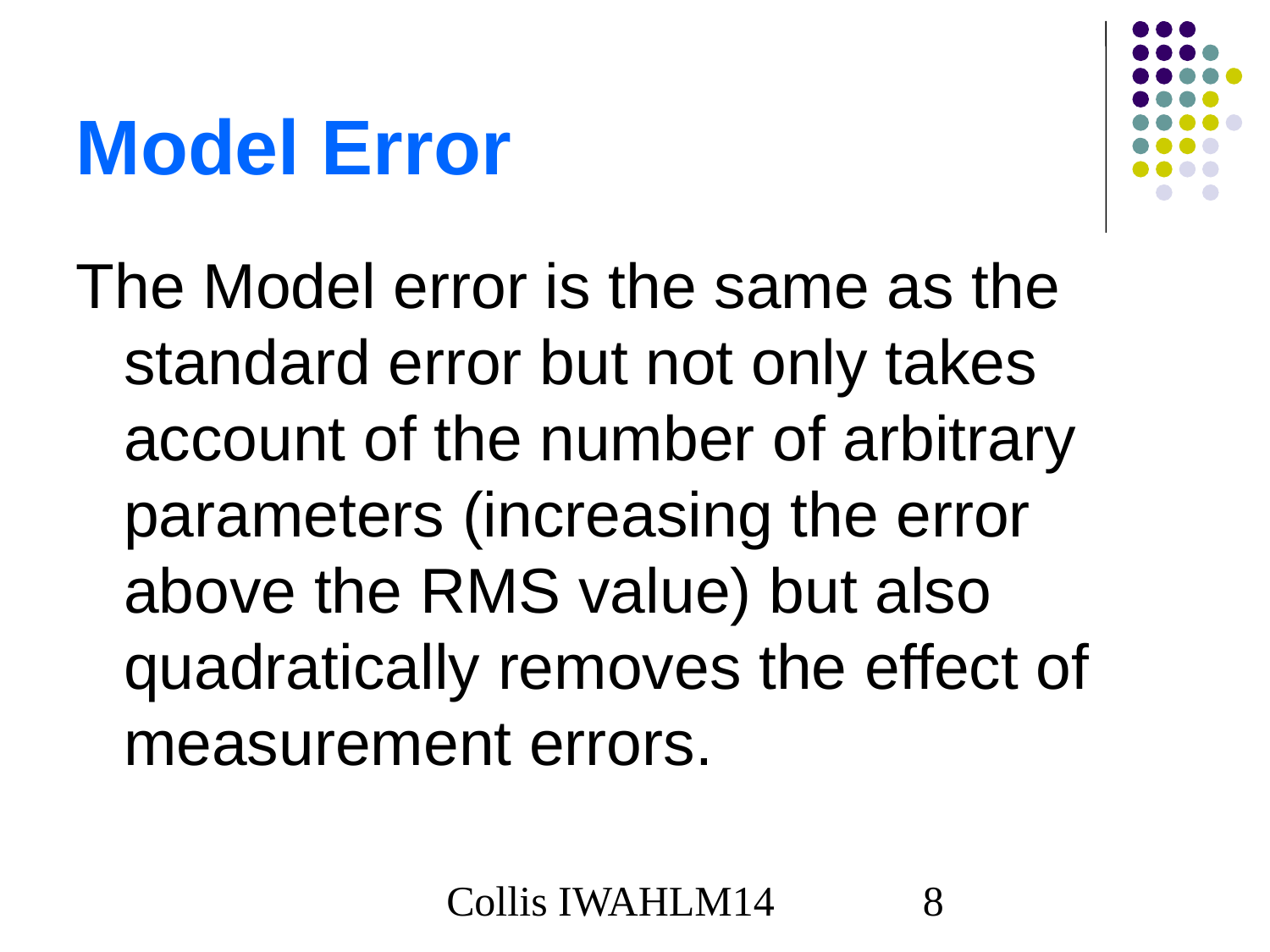

# Model Error
The Model error is the same as the standard error but not only takes account of the number of arbitrary parameters (increasing the error above the RMS value) but also quadratically removes the effect of measurement errors.

Collis IWAHLM14
8